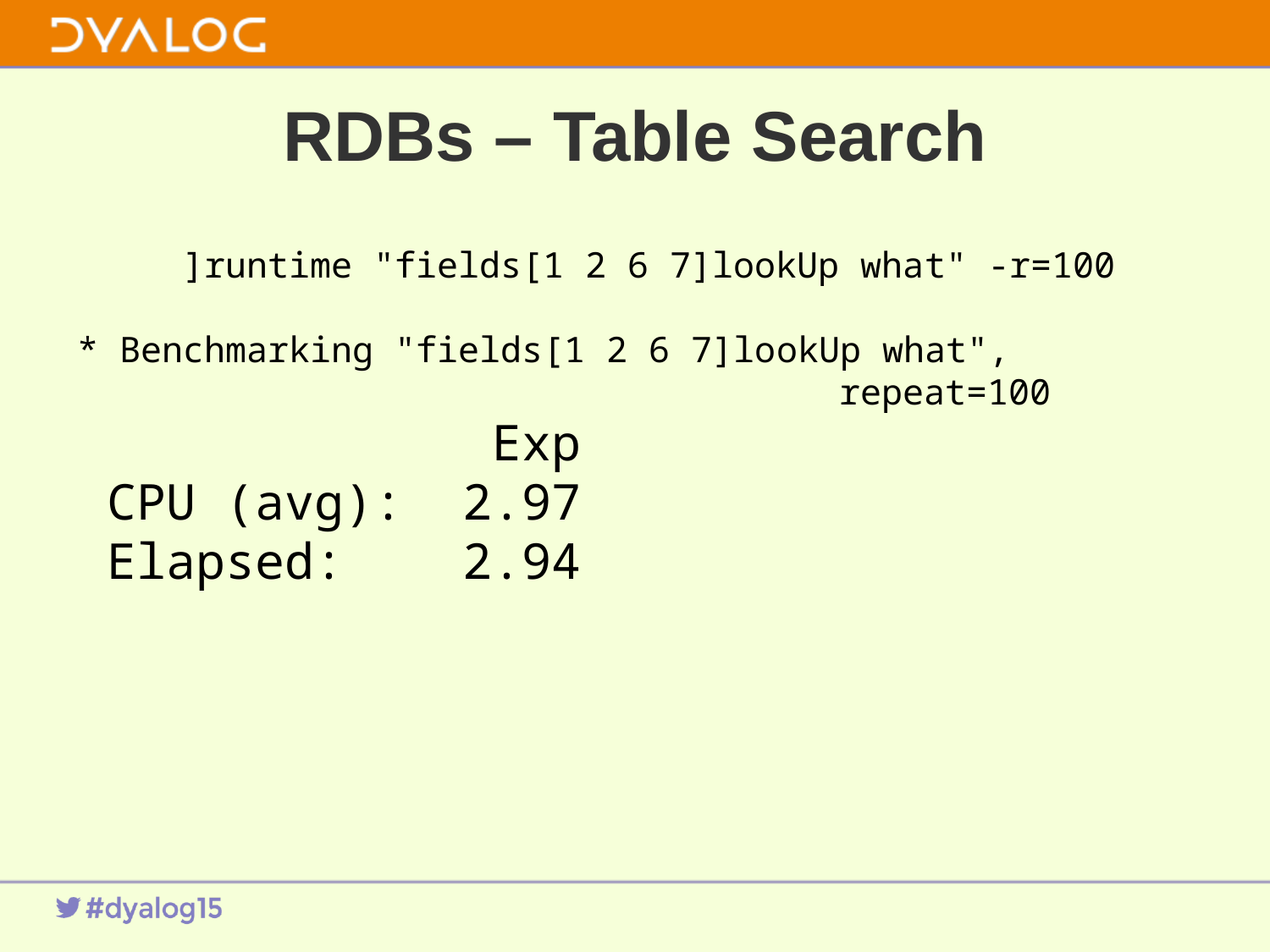

# RDBs – Table Search
     ]runtime "fields[1 2 6 7]lookUp what" -r=100

* Benchmarking "fields[1 2 6 7]lookUp what", 						      repeat=100
              Exp
 CPU (avg):  2.97
 Elapsed:    2.94